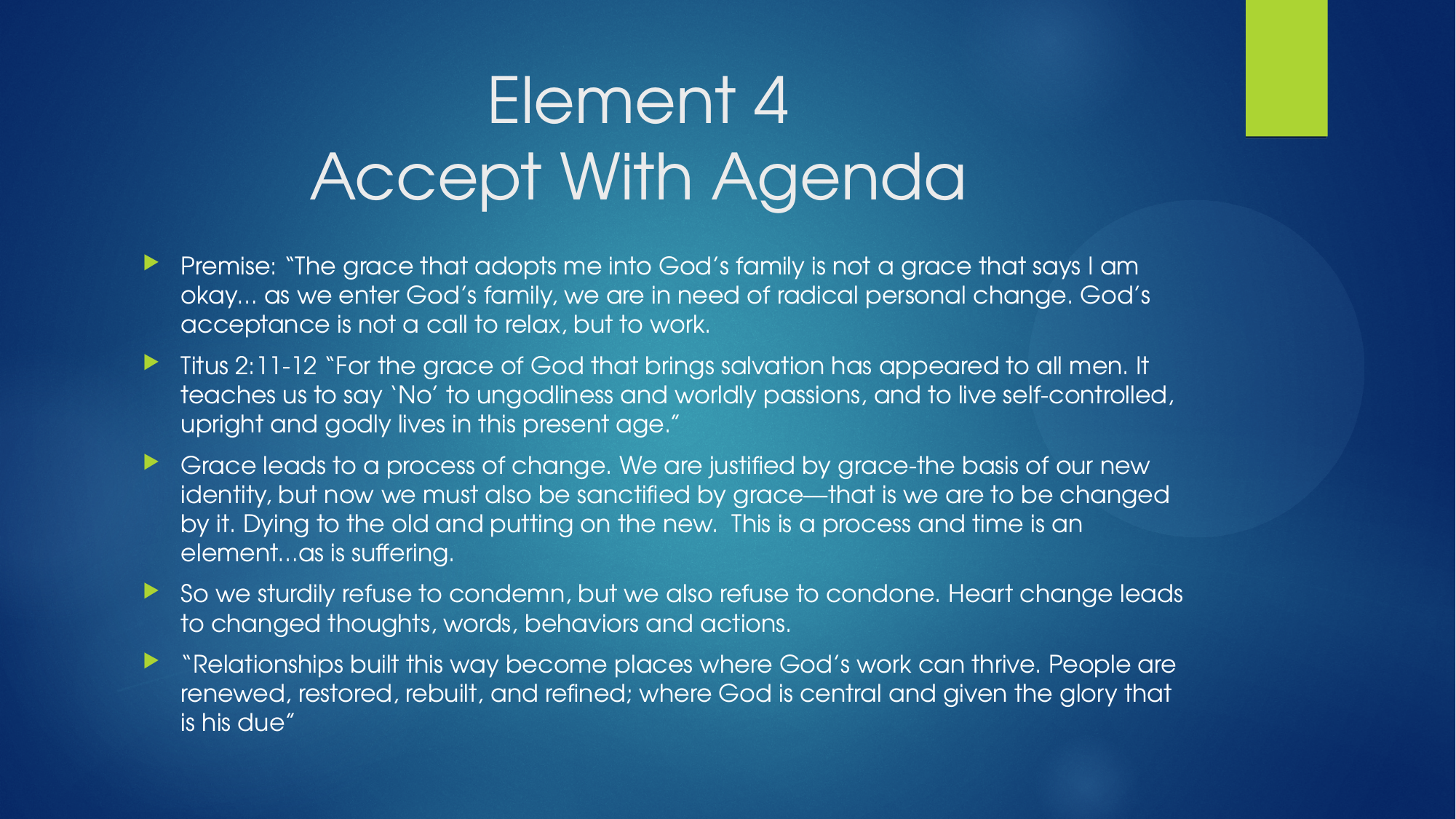

# Element 4 Accept With Agenda
Premise: “The grace that adopts me into God’s family is not a grace that says I am okay… as we enter God’s family, we are in need of radical personal change. God’s acceptance is not a call to relax, but to work.
Titus 2:11-12 “For the grace of God that brings salvation has appeared to all men. It teaches us to say ‘No’ to ungodliness and worldly passions, and to live self-controlled, upright and godly lives in this present age.”
Grace leads to a process of change. We are justified by grace-the basis of our new identity, but now we must also be sanctified by grace—that is we are to be changed by it. Dying to the old and putting on the new.  This is a process and time is an element…as is suffering.
So we sturdily refuse to condemn, but we also refuse to condone. Heart change leads to changed thoughts, words, behaviors and actions.
“Relationships built this way become places where God’s work can thrive. People are renewed, restored, rebuilt, and refined; where God is central and given the glory that is his due”